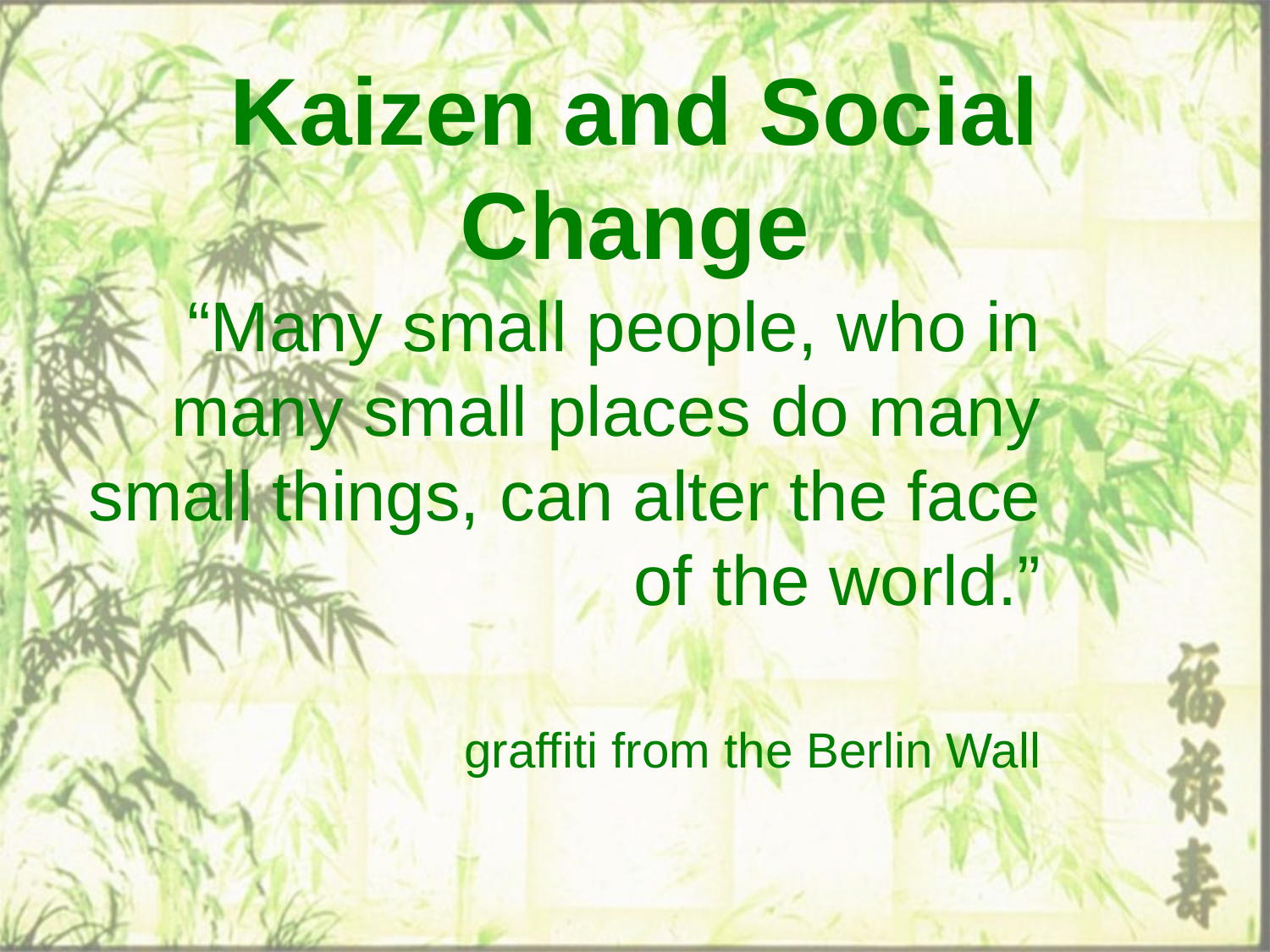

# Kaizen and Social Change
“Many small people, who in many small places do many small things, can alter the face of the world.”

graffiti from the Berlin Wall